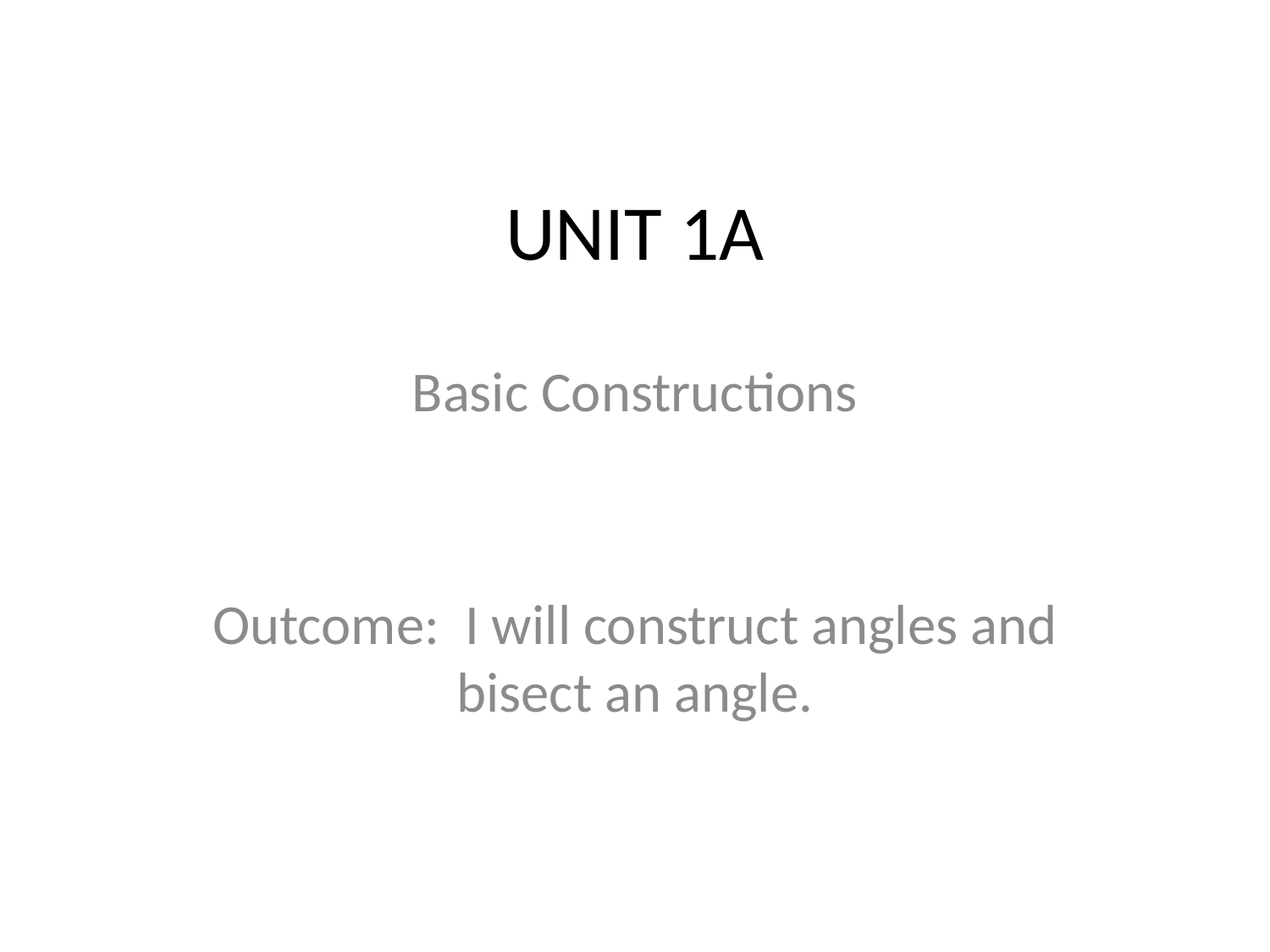

# UNIT 1A
Basic Constructions
Outcome:  I will construct angles and bisect an angle.